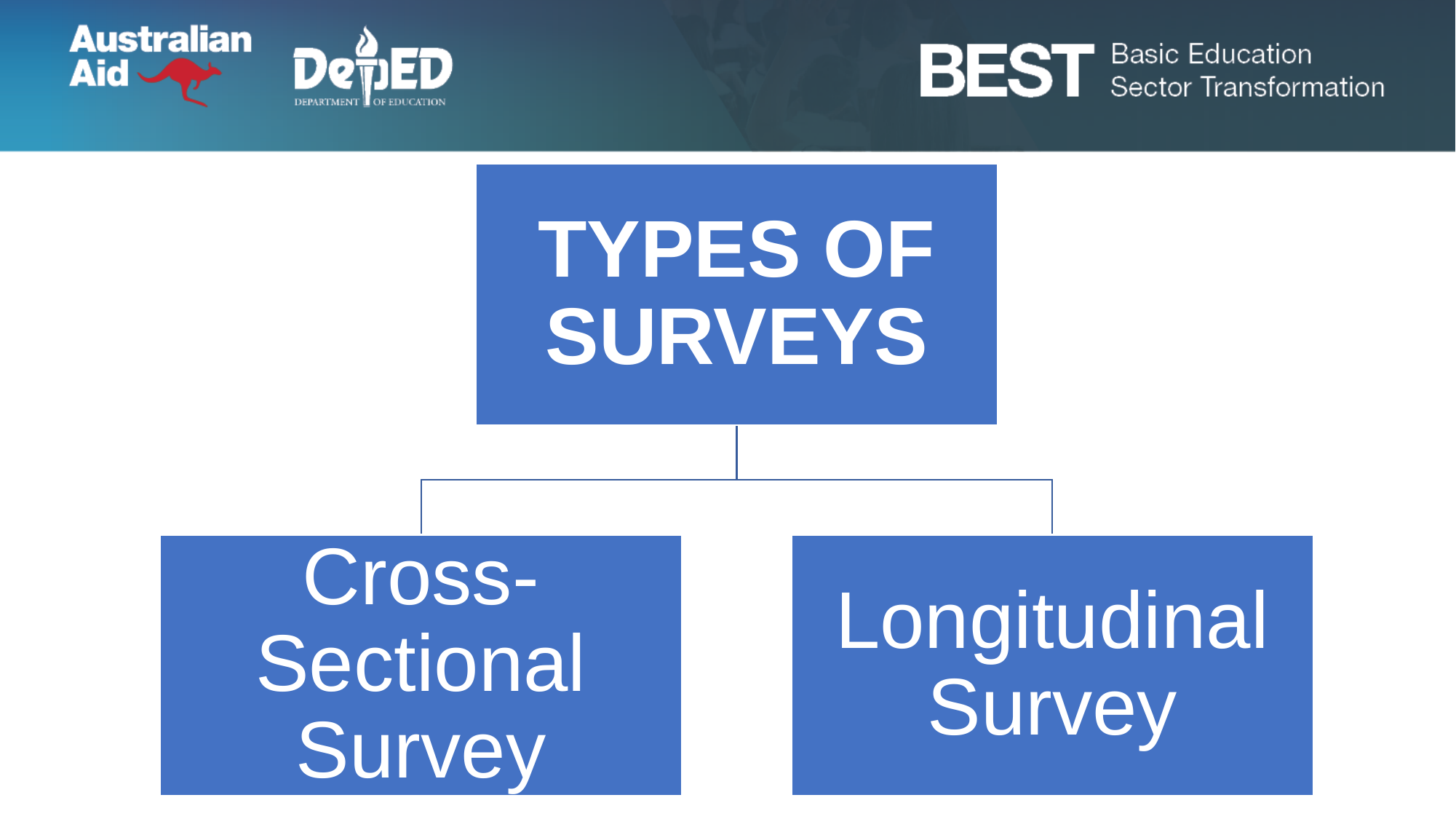

TYPES OF SURVEYS
Cross-Sectional Survey
Longitudinal Survey